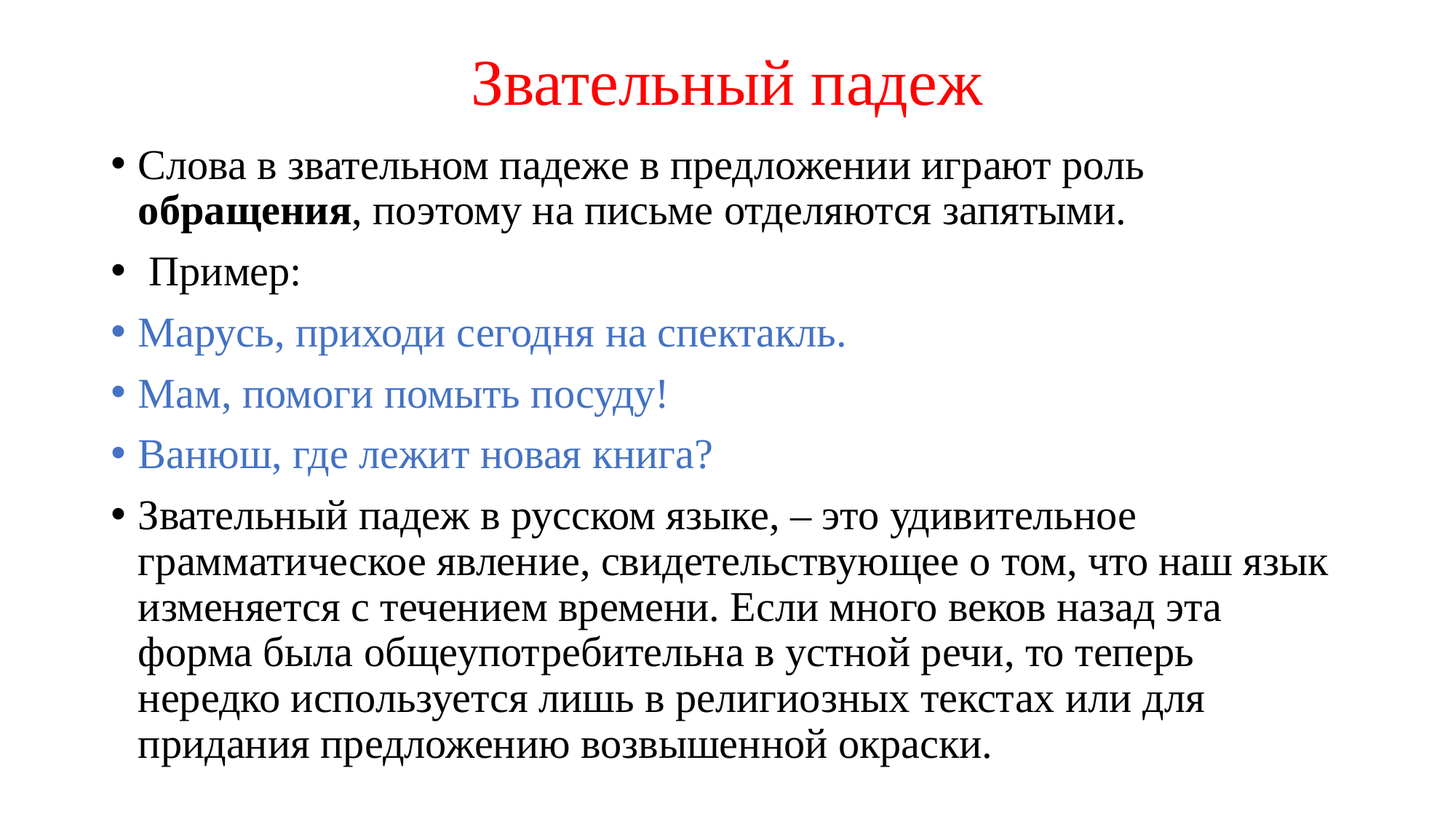

# Звательный падеж
Слова в звательном падеже в предложении играют роль обращения, поэтому на письме отделяются запятыми.
 Пример:
Марусь, приходи сегодня на спектакль.
Мам, помоги помыть посуду!
Ванюш, где лежит новая книга?
Звательный падеж в русском языке, – это удивительное грамматическое явление, свидетельствующее о том, что наш язык изменяется с течением времени. Если много веков назад эта форма была общеупотребительна в устной речи, то теперь нередко используется лишь в религиозных текстах или для придания предложению возвышенной окраски.